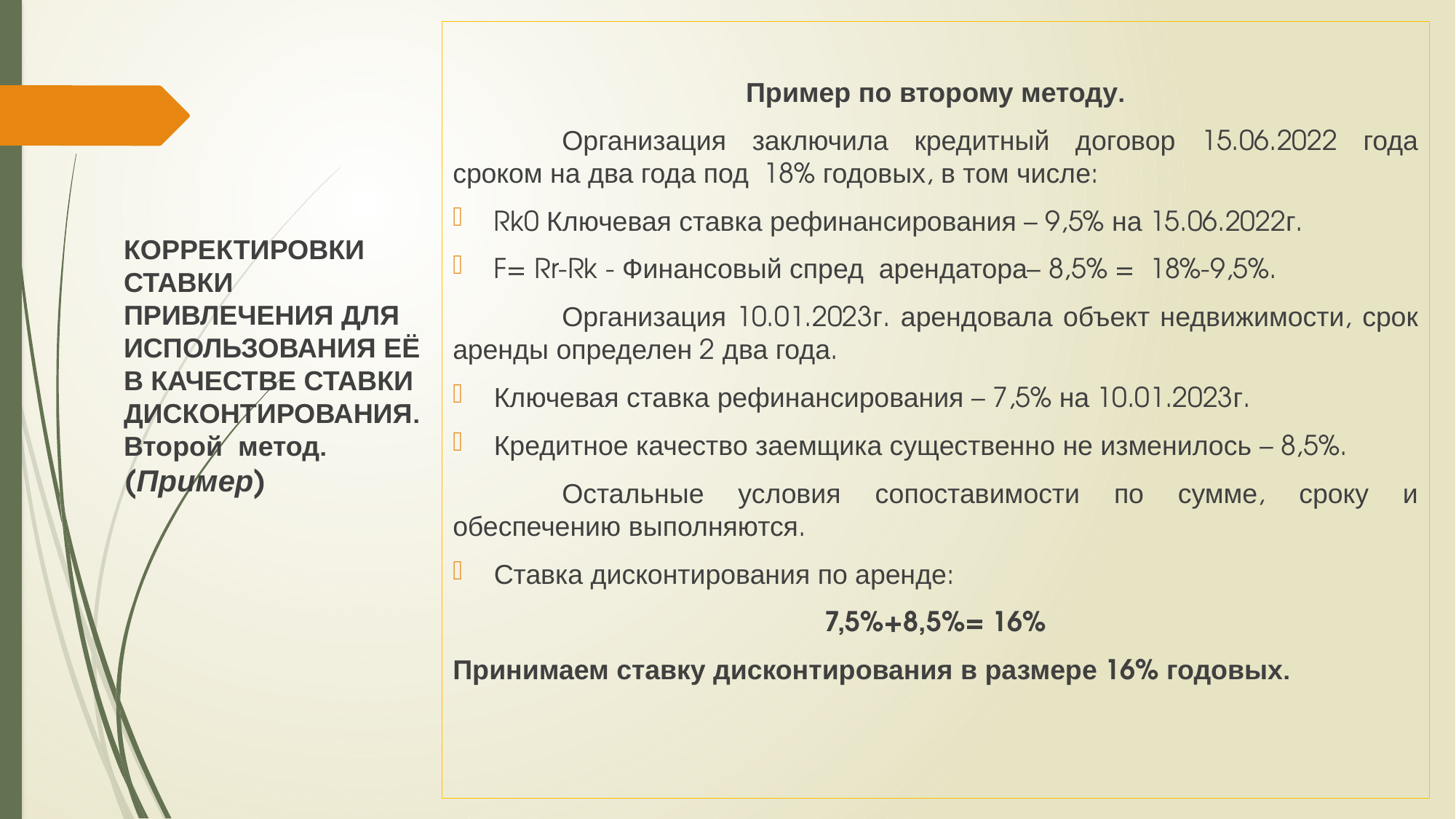

Пример по второму методу.
	Организация заключила кредитный договор 15.06.2022 года сроком на два года под  18% годовых, в том числе:
Rk0 Ключевая ставка рефинансирования – 9,5% на 15.06.2022г.
F= Rr-Rk - Финансовый спред  арендатора– 8,5% =  18%-9,5%.
	Организация 10.01.2023г. арендовала объект недвижимости, срок аренды определен 2 два года.
Ключевая ставка рефинансирования – 7,5% на 10.01.2023г.
Кредитное качество заемщика существенно не изменилось – 8,5%.
	Остальные условия сопоставимости по сумме, сроку и обеспечению выполняются.
Ставка дисконтирования по аренде:
7,5%+8,5%= 16%
Принимаем ставку дисконтирования в размере 16% годовых.
# КОРРЕКТИРОВКИ СТАВКИ ПРИВЛЕЧЕНИЯ ДЛЯ ИСПОЛЬЗОВАНИЯ ЕЁ В КАЧЕСТВЕ СТАВКИ ДИСКОНТИРОВАНИЯ. Второй  метод. (Пример)